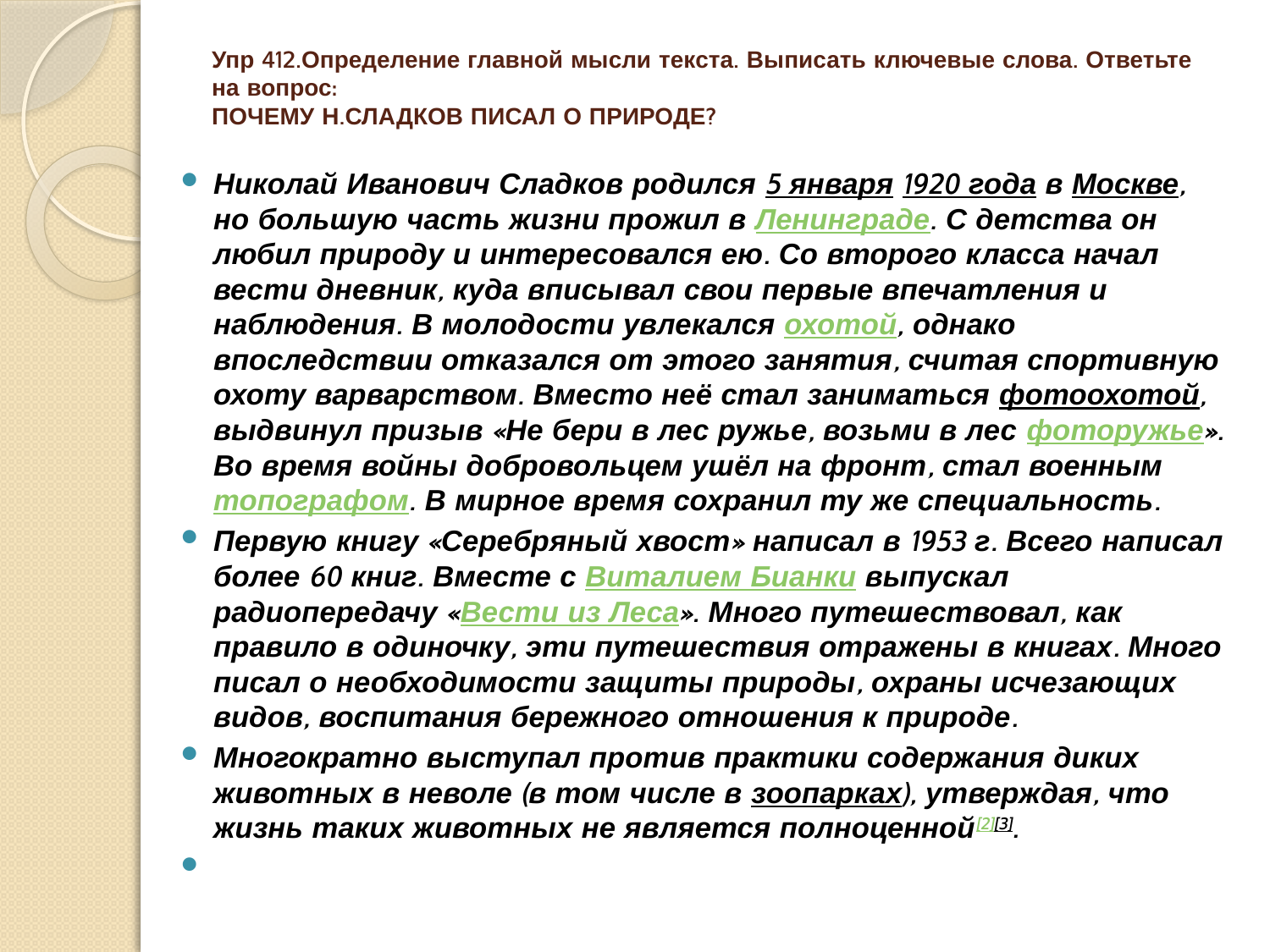

# Упр 412.Определение главной мысли текста. Выписать ключевые слова. Ответьте  на вопрос: ПОЧЕМУ Н.СЛАДКОВ ПИСАЛ О ПРИРОДЕ?
Николай Иванович Сладков родился 5 января 1920 года в Москве, но большую часть жизни прожил в Ленинграде. С детства он любил природу и интересовался ею. Со второго класса начал вести дневник, куда вписывал свои первые впечатления и наблюдения. В молодости увлекался охотой, однако впоследствии отказался от этого занятия, считая спортивную охоту варварством. Вместо неё стал заниматься фотоохотой, выдвинул призыв «Не бери в лес ружье, возьми в лес фоторужье». Во время войны добровольцем ушёл на фронт, стал военным топографом. В мирное время сохранил ту же специальность.
Первую книгу «Серебряный хвост» написал в 1953 г. Всего написал более 60 книг. Вместе с Виталием Бианки выпускал радиопередачу «Вести из Леса». Много путешествовал, как правило в одиночку, эти путешествия отражены в книгах. Много писал о необходимости защиты природы, охраны исчезающих видов, воспитания бережного отношения к природе.
Многократно выступал против практики содержания диких животных в неволе (в том числе в зоопарках), утверждая, что жизнь таких животных не является полноценной[2][3].